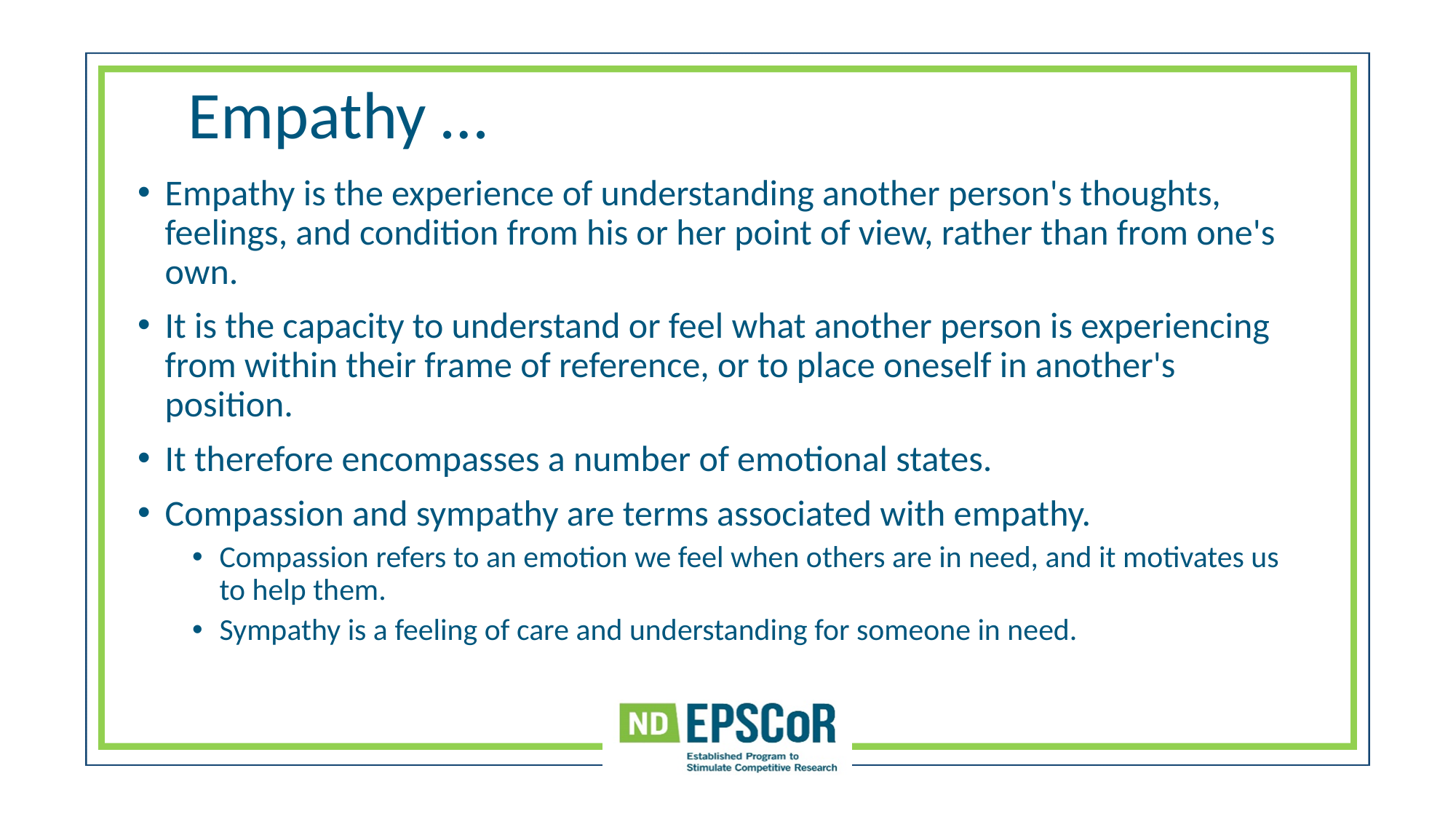

# Empathy …
Empathy is the experience of understanding another person's thoughts, feelings, and condition from his or her point of view, rather than from one's own.
It is the capacity to understand or feel what another person is experiencing from within their frame of reference, or to place oneself in another's position.
It therefore encompasses a number of emotional states.
Compassion and sympathy are terms associated with empathy.
Compassion refers to an emotion we feel when others are in need, and it motivates us to help them.
Sympathy is a feeling of care and understanding for someone in need.